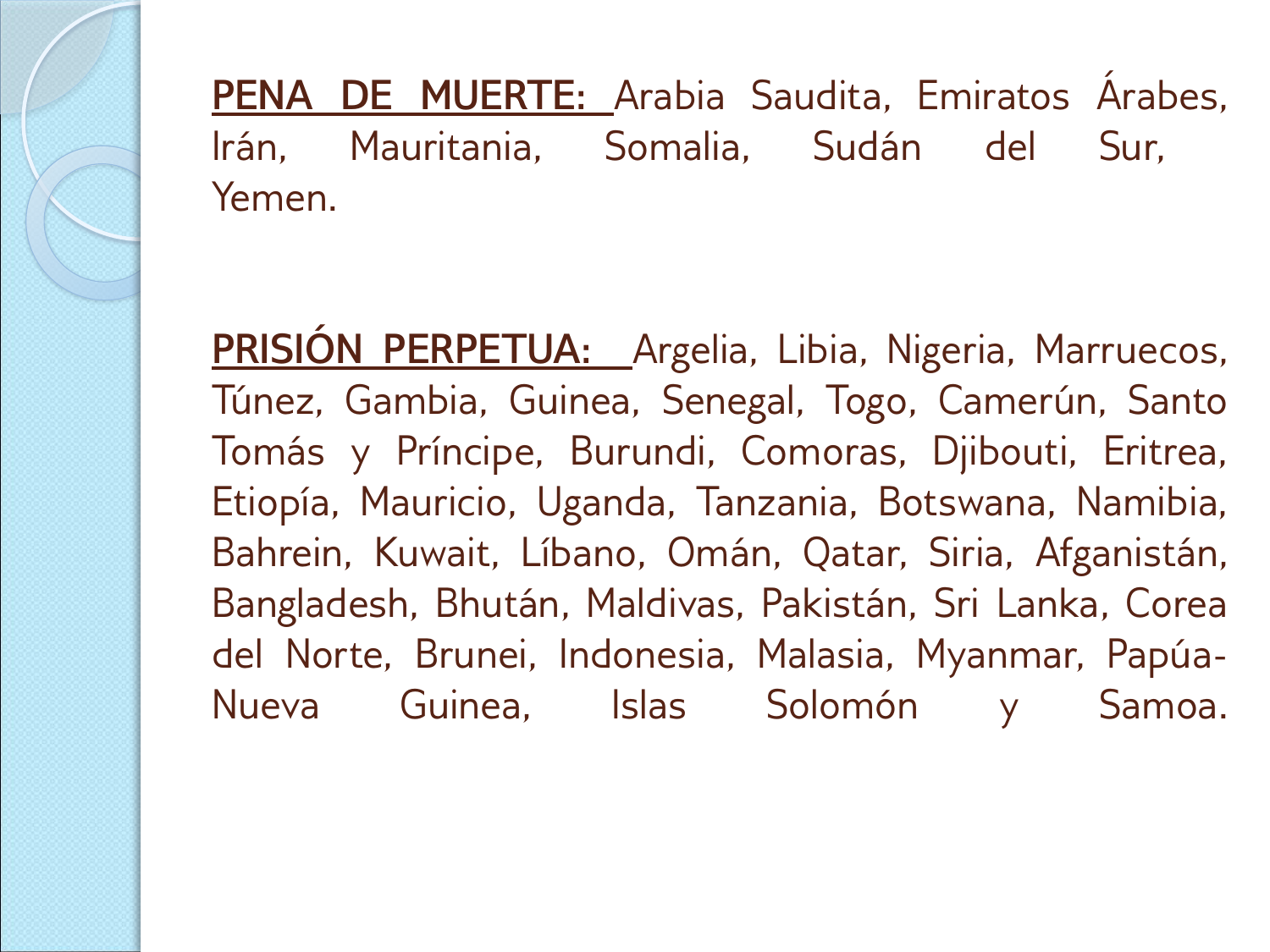

# PENA DE MUERTE: Arabia Saudita, Emiratos Árabes, Irán, Mauritania, Somalia, Sudán del Sur, Yemen. PRISIÓN PERPETUA:  Argelia, Libia, Nigeria, Marruecos, Túnez, Gambia, Guinea, Senegal, Togo, Camerún, Santo Tomás y Príncipe, Burundi, Comoras, Djibouti, Eritrea, Etiopía, Mauricio, Uganda, Tanzania, Botswana, Namibia, Bahrein, Kuwait, Líbano, Omán, Qatar, Siria, Afganistán, Bangladesh, Bhután, Maldivas, Pakistán, Sri Lanka, Corea del Norte, Brunei, Indonesia, Malasia, Myanmar, Papúa- Nueva Guinea, Islas Solomón y Samoa.